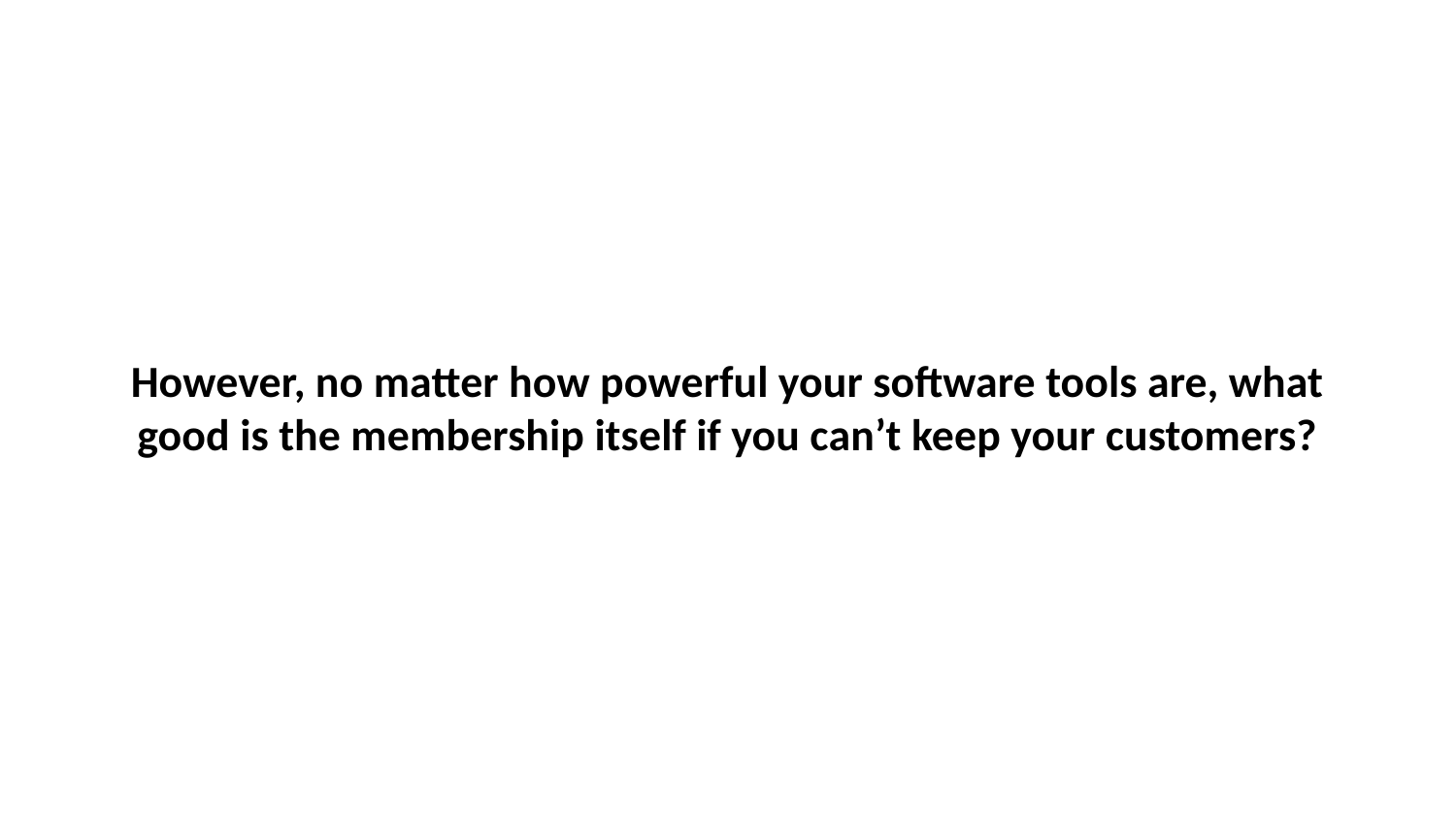

# However, no matter how powerful your software tools are, what good is the membership itself if you can’t keep your customers?